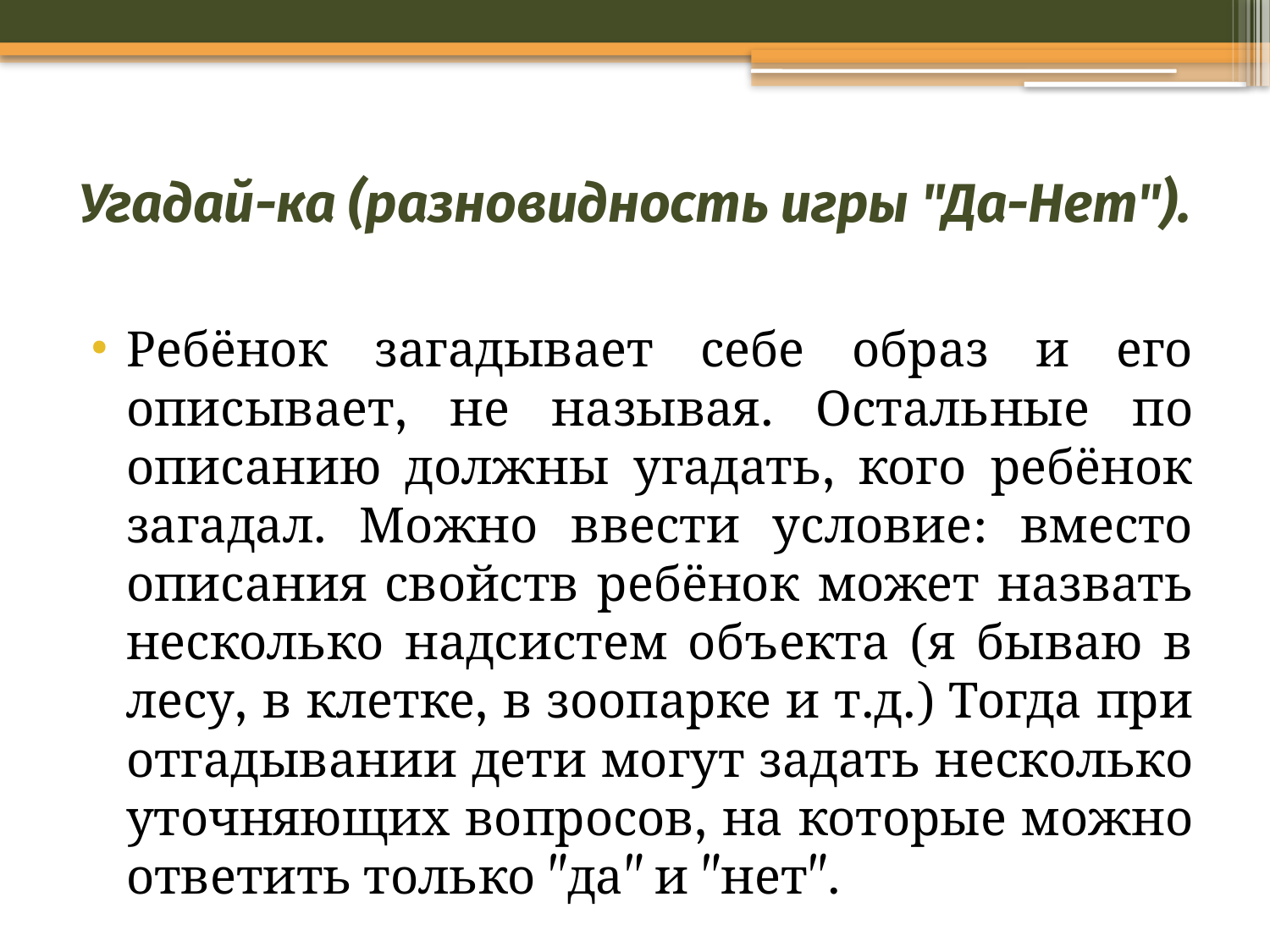

# Угадай-ка (разновидность игры "Да-Нет").
Ребёнок загадывает себе образ и его описывает, не называя. Остальные по описанию должны угадать, кого ребёнок загадал. Можно ввести условие: вместо описания свойств ребёнок может назвать несколько надсистем объекта (я бываю в лесу, в клетке, в зоопарке и т.д.) Тогда при отгадывании дети могут задать несколько уточняющих вопросов, на которые можно ответить только "да" и "нет".